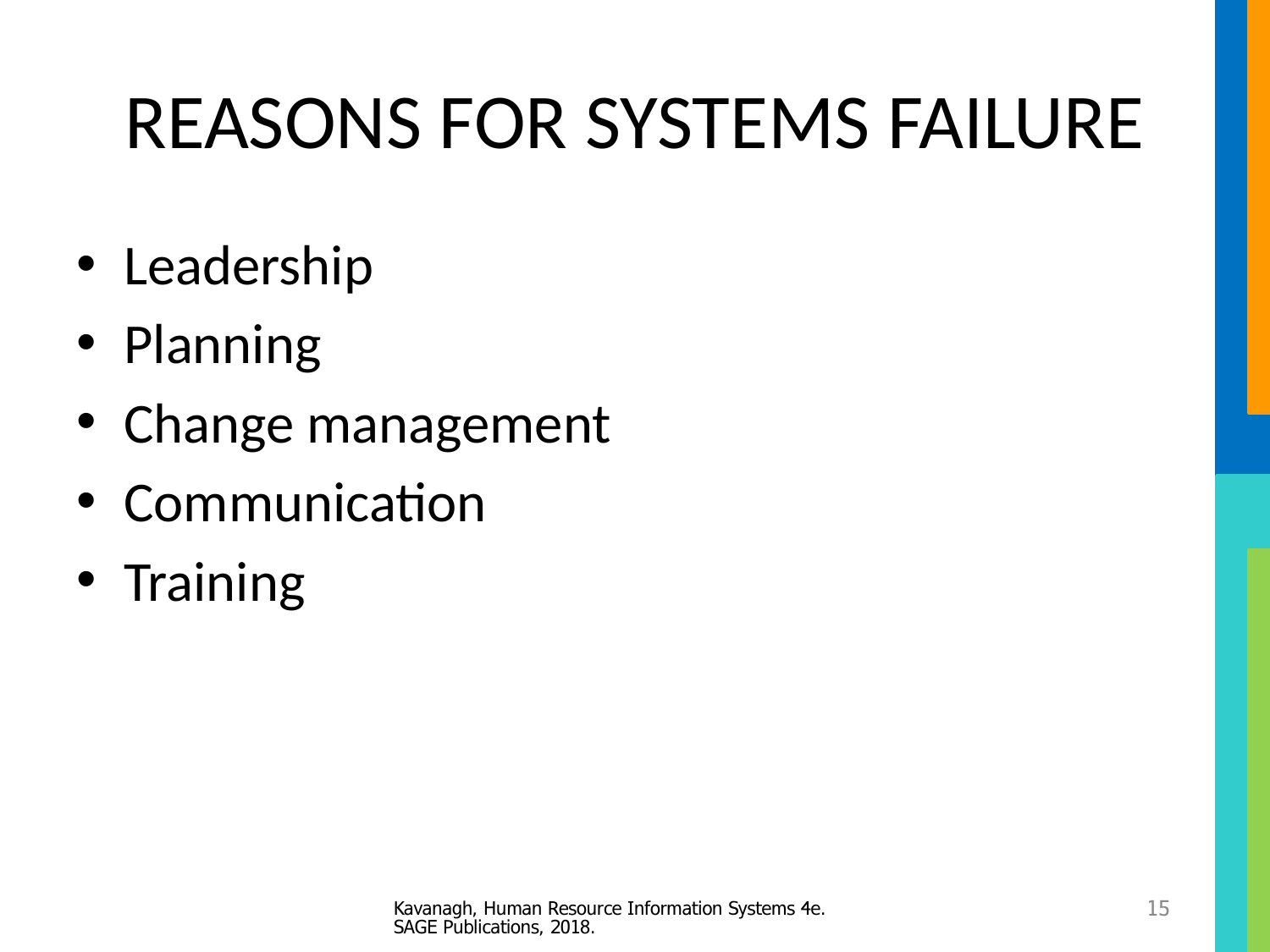

# REASONS FOR SYSTEMS FAILURE
Leadership
Planning
Change management
Communication
Training
Kavanagh, Human Resource Information Systems 4e. SAGE Publications, 2018.
15